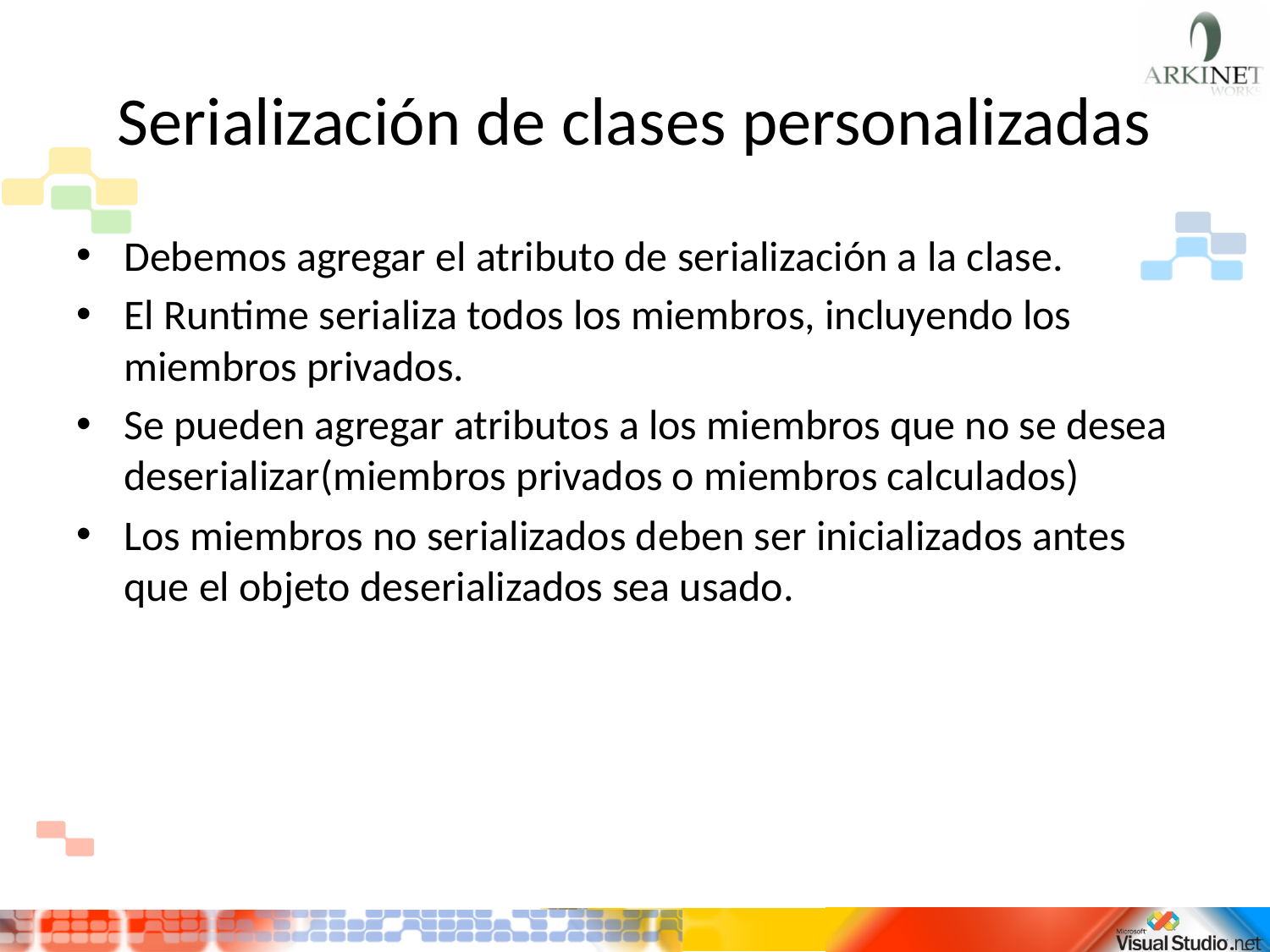

# Serialización de clases personalizadas
Debemos agregar el atributo de serialización a la clase.
El Runtime serializa todos los miembros, incluyendo los miembros privados.
Se pueden agregar atributos a los miembros que no se desea deserializar(miembros privados o miembros calculados)
Los miembros no serializados deben ser inicializados antes que el objeto deserializados sea usado.